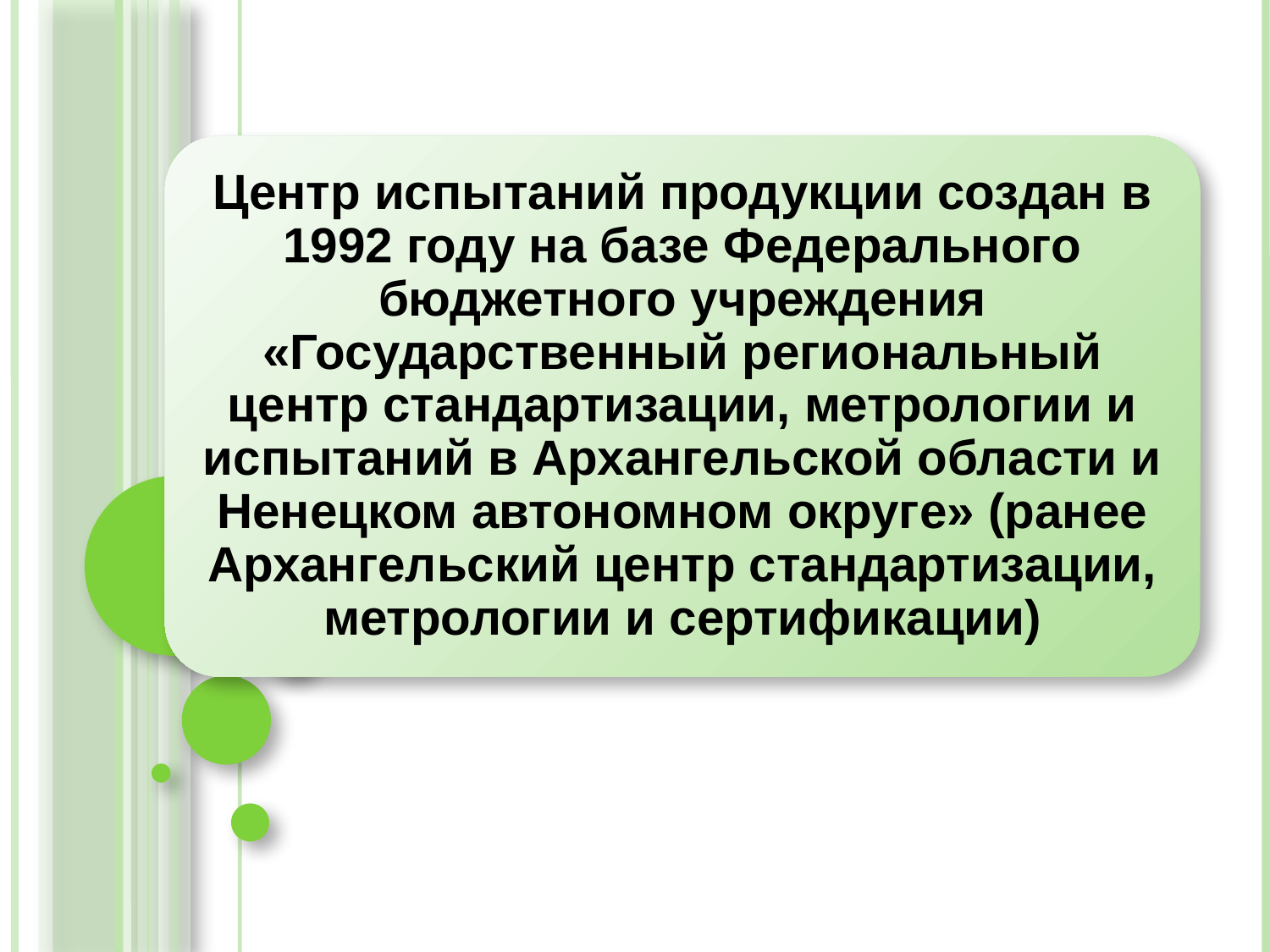

Центр испытаний продукции создан в 1992 году на базе Федерального бюджетного учреждения «Государственный региональный центр стандартизации, метрологии и испытаний в Архангельской области и Ненецком автономном округе» (ранее Архангельский центр стандартизации, метрологии и сертификации)